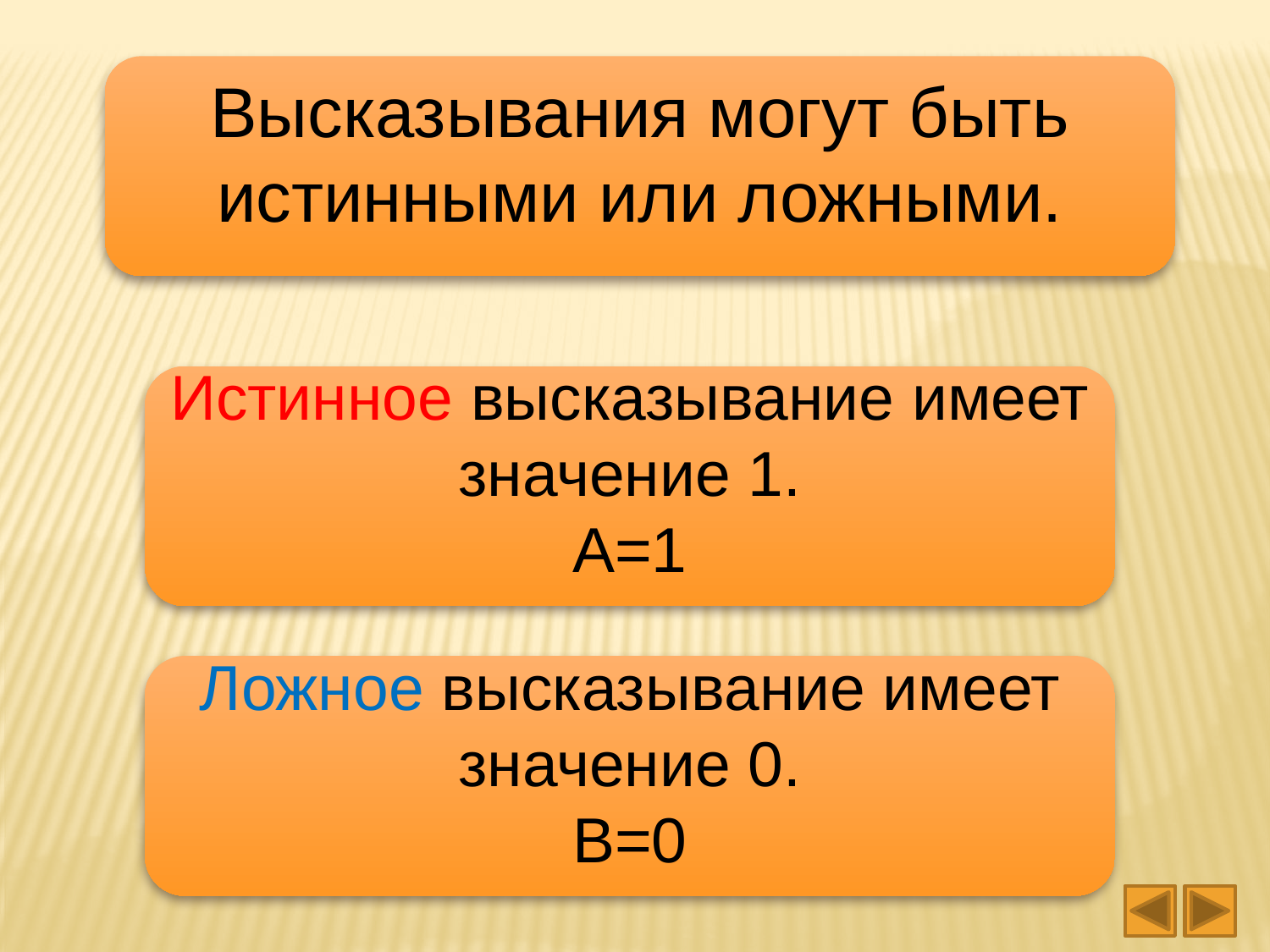

Высказывания могут быть истинными или ложными.

Истинное высказывание имеет значение 1.
А=1

Ложное высказывание имеет значение 0.
В=0